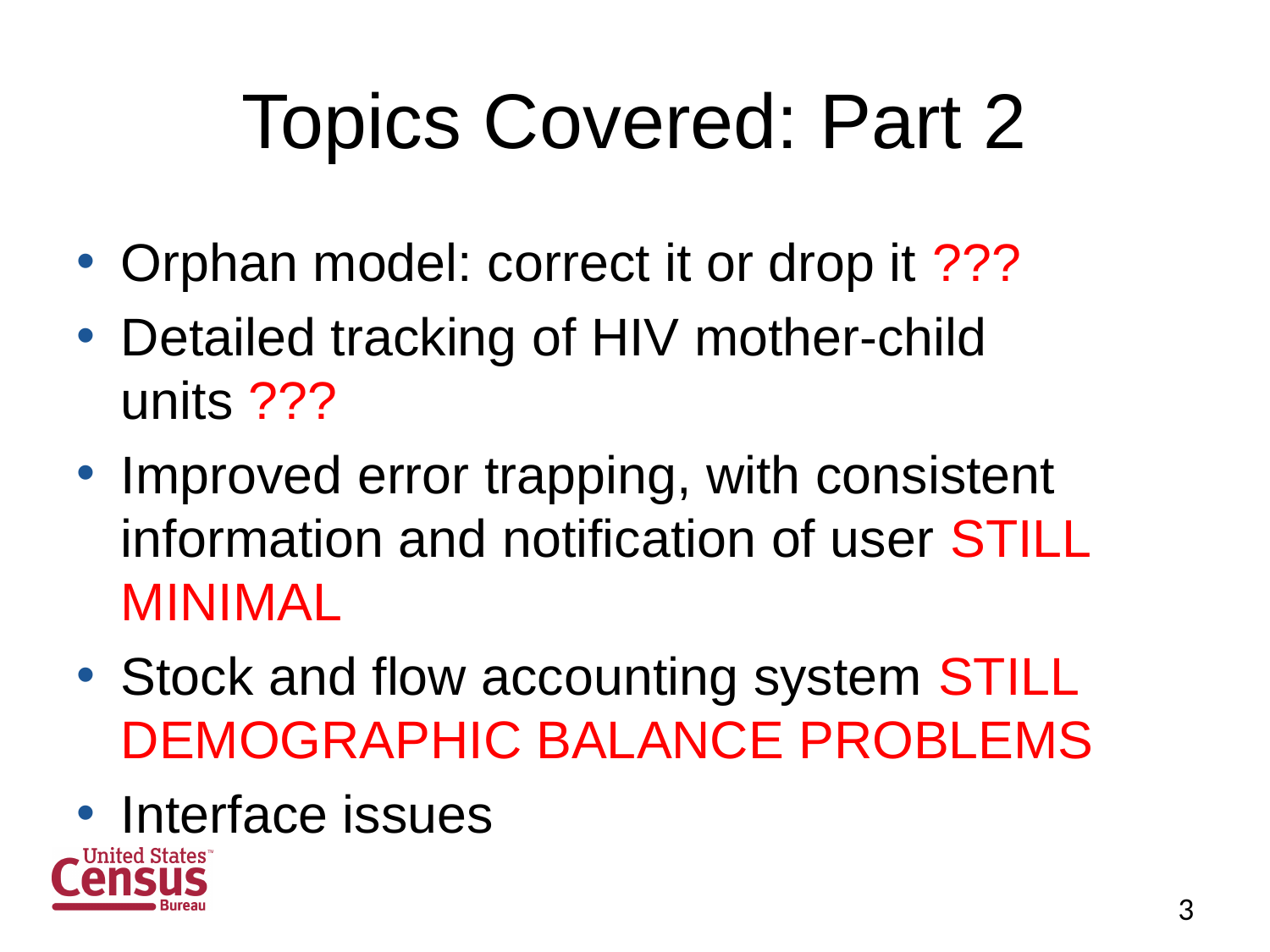

# Topics Covered: Part 2
Orphan model: correct it or drop it ???
Detailed tracking of HIV mother-child units ???
Improved error trapping, with consistent information and notification of user STILL MINIMAL
Stock and flow accounting system STILL DEMOGRAPHIC BALANCE PROBLEMS
Interface issues

3